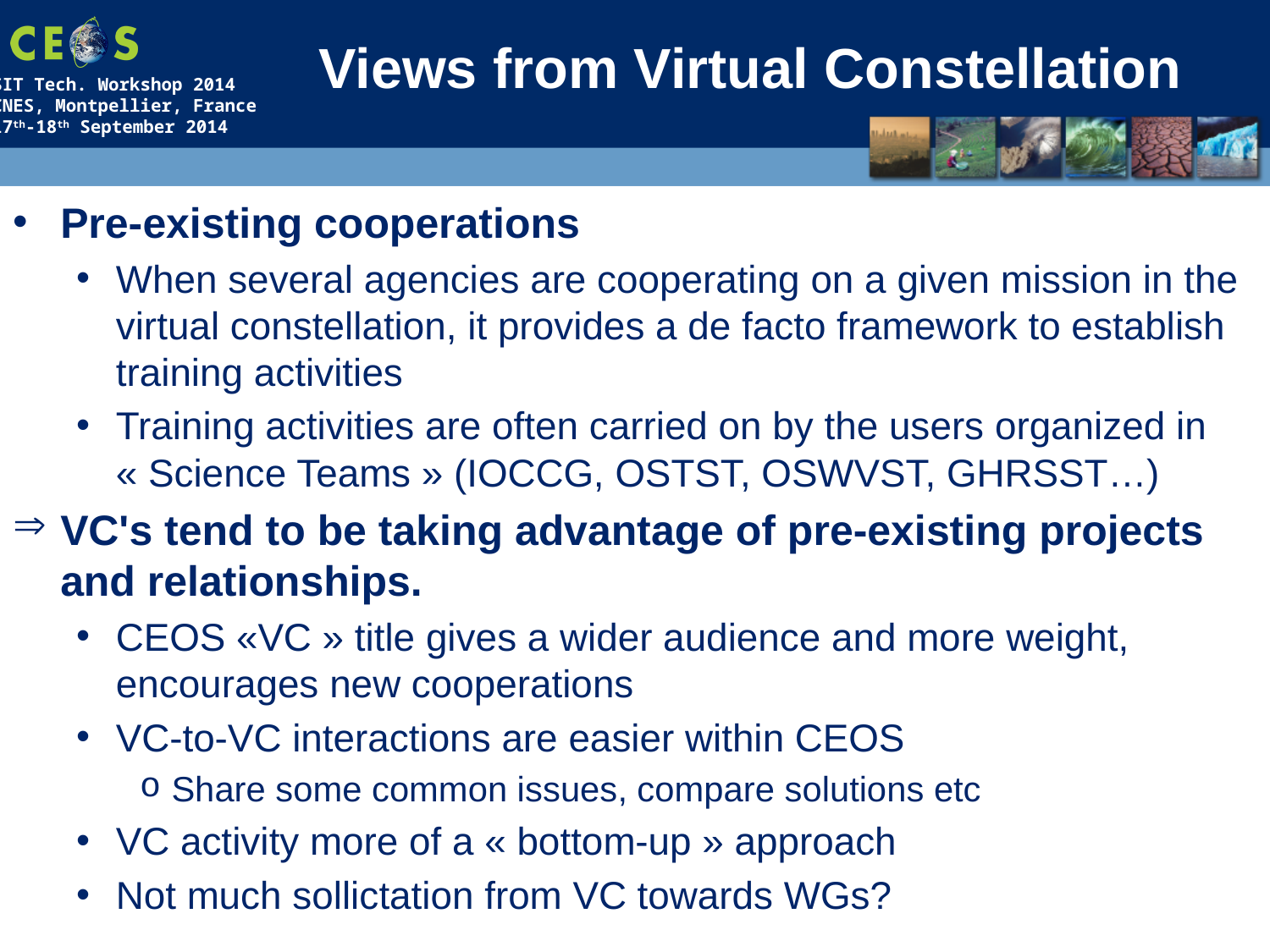

Views from Virtual Constellation
Pre-existing cooperations
When several agencies are cooperating on a given mission in the virtual constellation, it provides a de facto framework to establish training activities
Training activities are often carried on by the users organized in « Science Teams » (IOCCG, OSTST, OSWVST, GHRSST…)
VC's tend to be taking advantage of pre-existing projects and relationships.
CEOS «VC » title gives a wider audience and more weight, encourages new cooperations
VC-to-VC interactions are easier within CEOS
Share some common issues, compare solutions etc
VC activity more of a « bottom-up » approach
Not much sollictation from VC towards WGs?